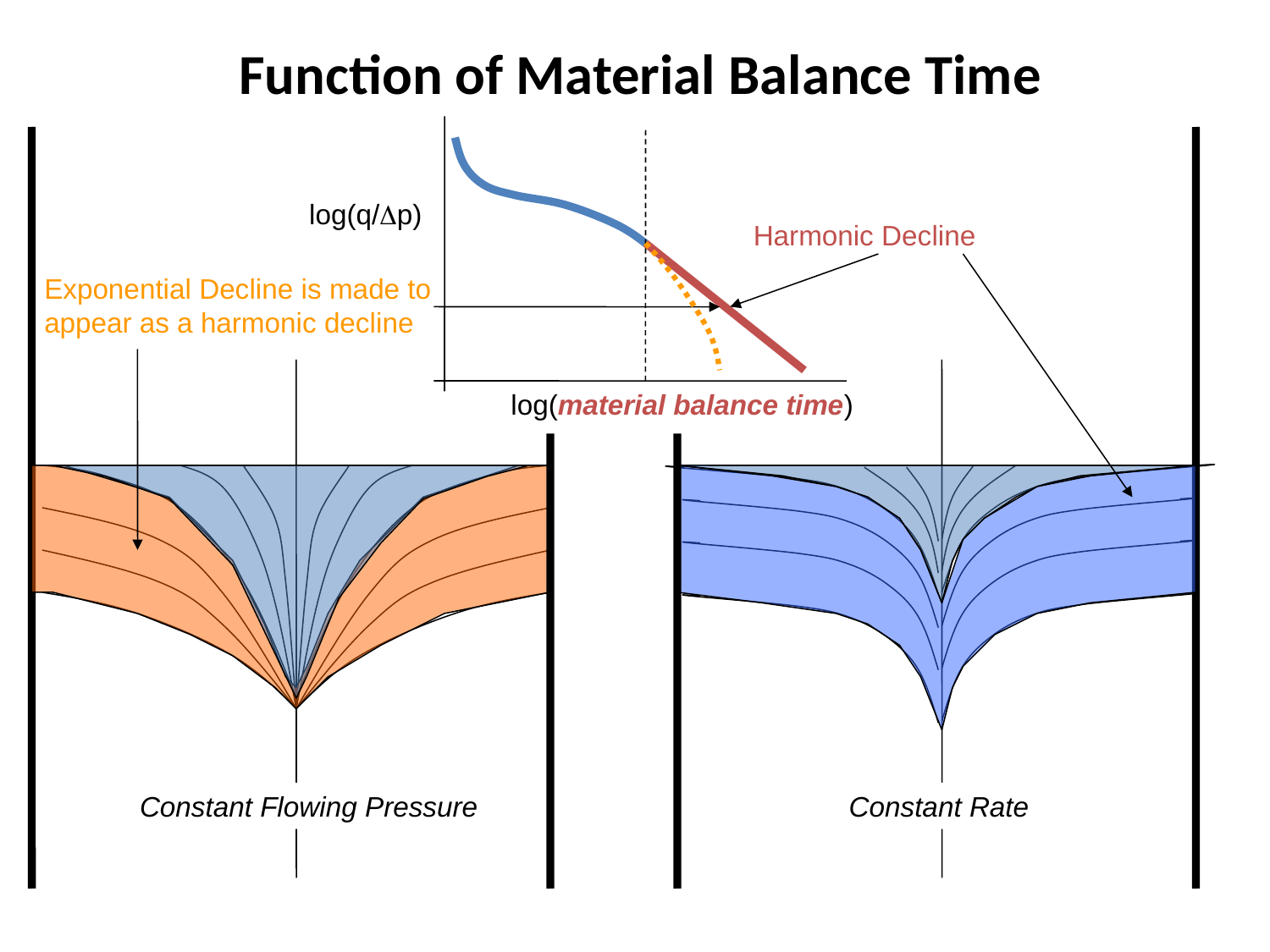

Function of Material Balance Time

log(q/Δp)
Harmonic Decline

Exponential Decline is made to appear as a harmonic decline

log(material balance time)

Constant Flowing Pressure
Constant Rate